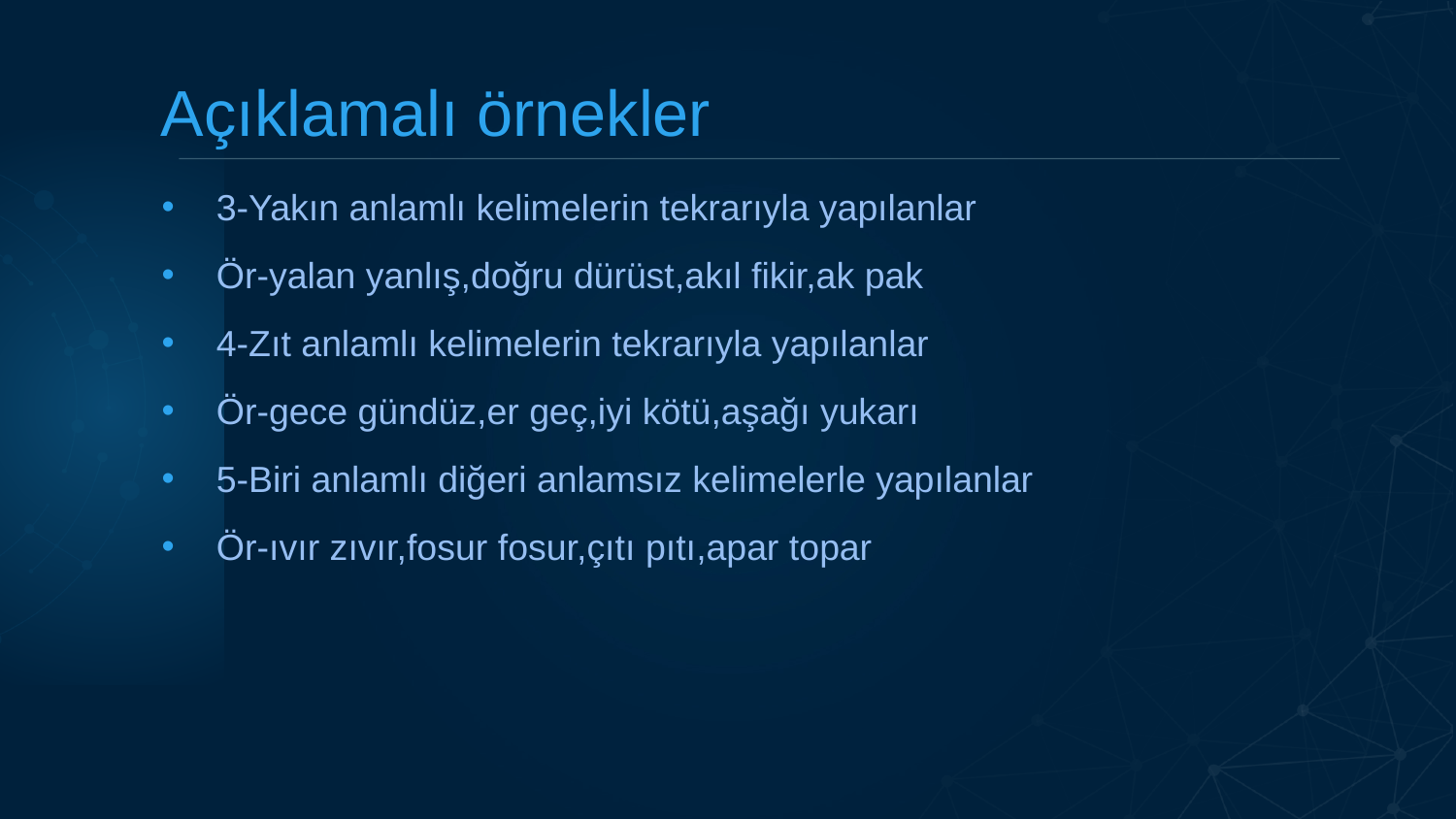

# Açıklamalı örnekler
3-Yakın anlamlı kelimelerin tekrarıyla yapılanlar
Ör-yalan yanlış,doğru dürüst,akıl fikir,ak pak
4-Zıt anlamlı kelimelerin tekrarıyla yapılanlar
Ör-gece gündüz,er geç,iyi kötü,aşağı yukarı
5-Biri anlamlı diğeri anlamsız kelimelerle yapılanlar
Ör-ıvır zıvır,fosur fosur,çıtı pıtı,apar topar